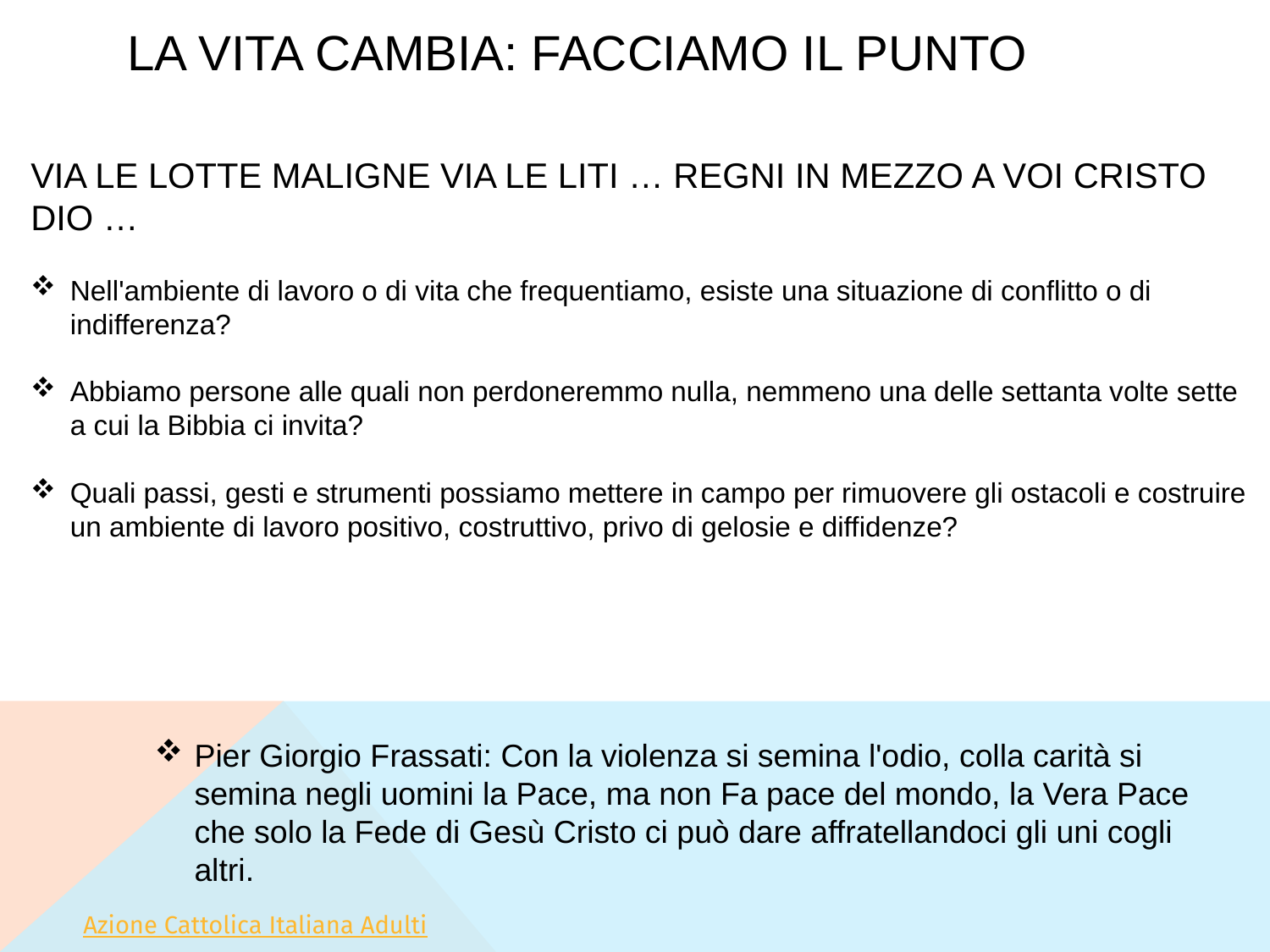

# LA VITA CAMBIA: FACCIAMO IL PUNTO
Via le lotte maligne via le liti … regni in mezzo a voi cristo dio …
Nell'ambiente di lavoro o di vita che frequentiamo, esiste una situazione di conflitto o di indifferenza?

Abbiamo persone alle quali non perdoneremmo nulla, nemmeno una delle settanta volte sette a cui la Bibbia ci invita?

Quali passi, gesti e strumenti possiamo mettere in campo per rimuovere gli ostacoli e costruire un ambiente di lavoro positivo, costruttivo, privo di gelosie e diffidenze?

Pier Giorgio Frassati: Con la violenza si semina l'odio, colla carità si semina negli uomini la Pace, ma non Fa pace del mondo, la Vera Pace che solo la Fede di Gesù Cristo ci può dare affratellandoci gli uni cogli altri.
  Azione Cattolica Italiana Adulti